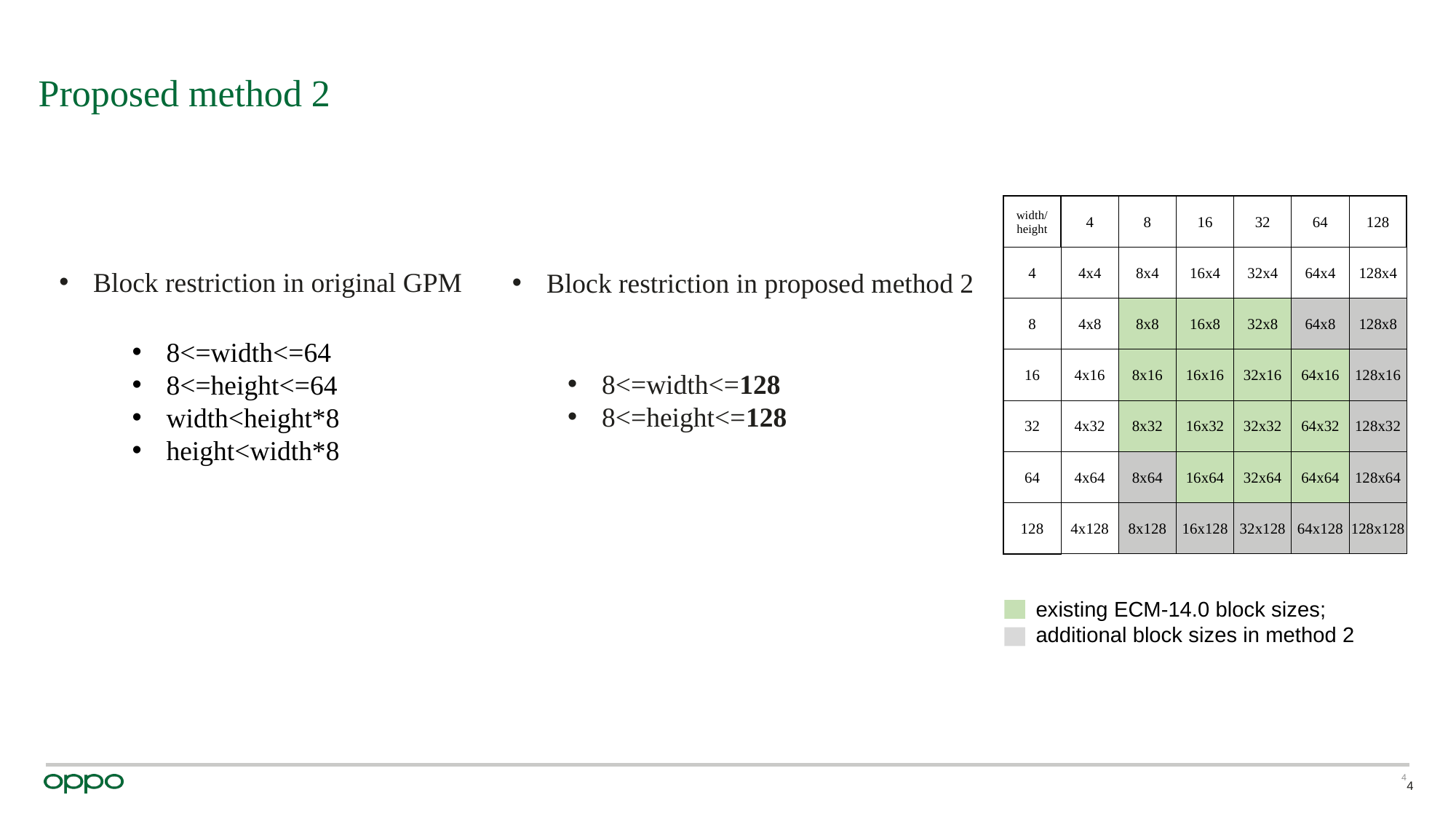

# Proposed method 2
| width/height | 4 | 8 | 16 | 32 | 64 | 128 |
| --- | --- | --- | --- | --- | --- | --- |
| 4 | 4x4 | 8x4 | 16x4 | 32x4 | 64x4 | 128x4 |
| 8 | 4x8 | 8x8 | 16x8 | 32x8 | 64x8 | 128x8 |
| 16 | 4x16 | 8x16 | 16x16 | 32x16 | 64x16 | 128x16 |
| 32 | 4x32 | 8x32 | 16x32 | 32x32 | 64x32 | 128x32 |
| 64 | 4x64 | 8x64 | 16x64 | 32x64 | 64x64 | 128x64 |
| 128 | 4x128 | 8x128 | 16x128 | 32x128 | 64x128 | 128x128 |
Block restriction in original GPM
Block restriction in proposed method 2
8<=width<=64
8<=height<=64
width<height*8
height<width*8
8<=width<=128
8<=height<=128
existing ECM-14.0 block sizes;
additional block sizes in method 2

4